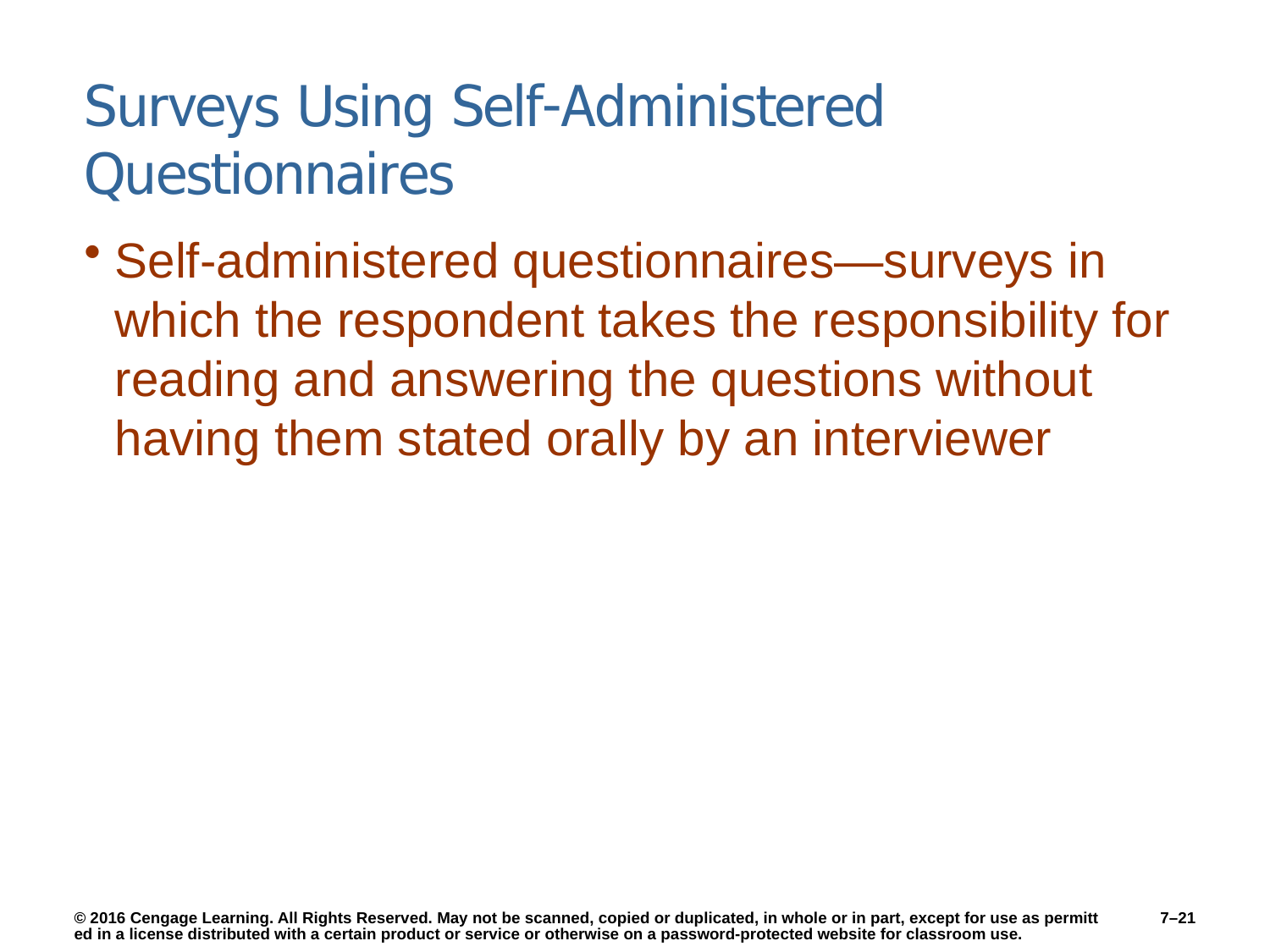

# Surveys Using Self-Administered Questionnaires
Self-administered questionnaires—surveys in which the respondent takes the responsibility for reading and answering the questions without having them stated orally by an interviewer
7–21
© 2016 Cengage Learning. All Rights Reserved. May not be scanned, copied or duplicated, in whole or in part, except for use as permitted in a license distributed with a certain product or service or otherwise on a password-protected website for classroom use.